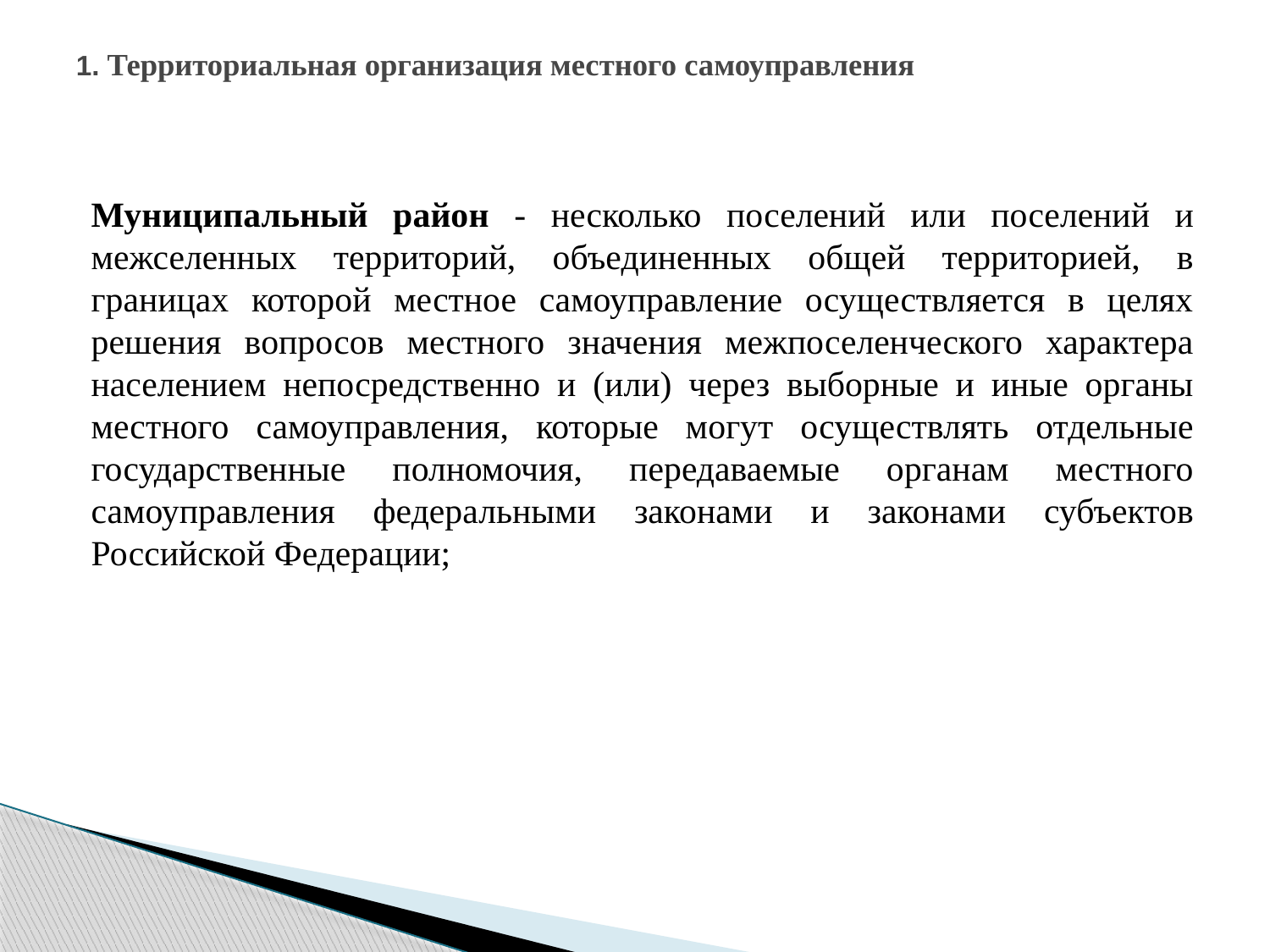

# 1. Территориальная организация местного самоуправления

Муниципальный район - несколько поселений или поселений и межселенных территорий, объединенных общей территорией, в границах которой местное самоуправление осуществляется в целях решения вопросов местного значения межпоселенческого характера населением непосредственно и (или) через выборные и иные органы местного самоуправления, которые могут осуществлять отдельные государственные полномочия, передаваемые органам местного самоуправления федеральными законами и законами субъектов Российской Федерации;